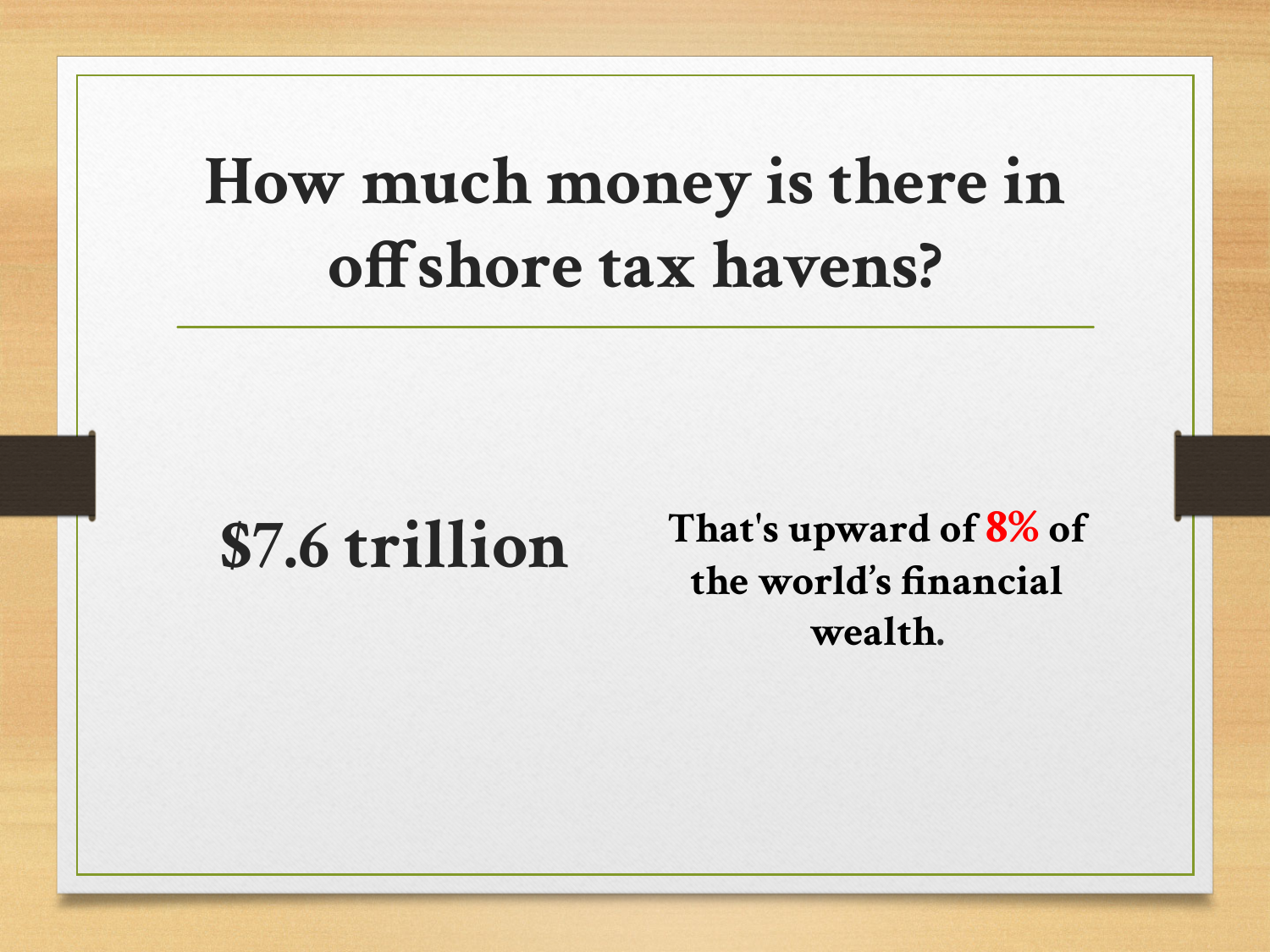

# How much money is there in offshore tax havens?

$7.6 trillion

That's upward of 8% of the world’s financial wealth.